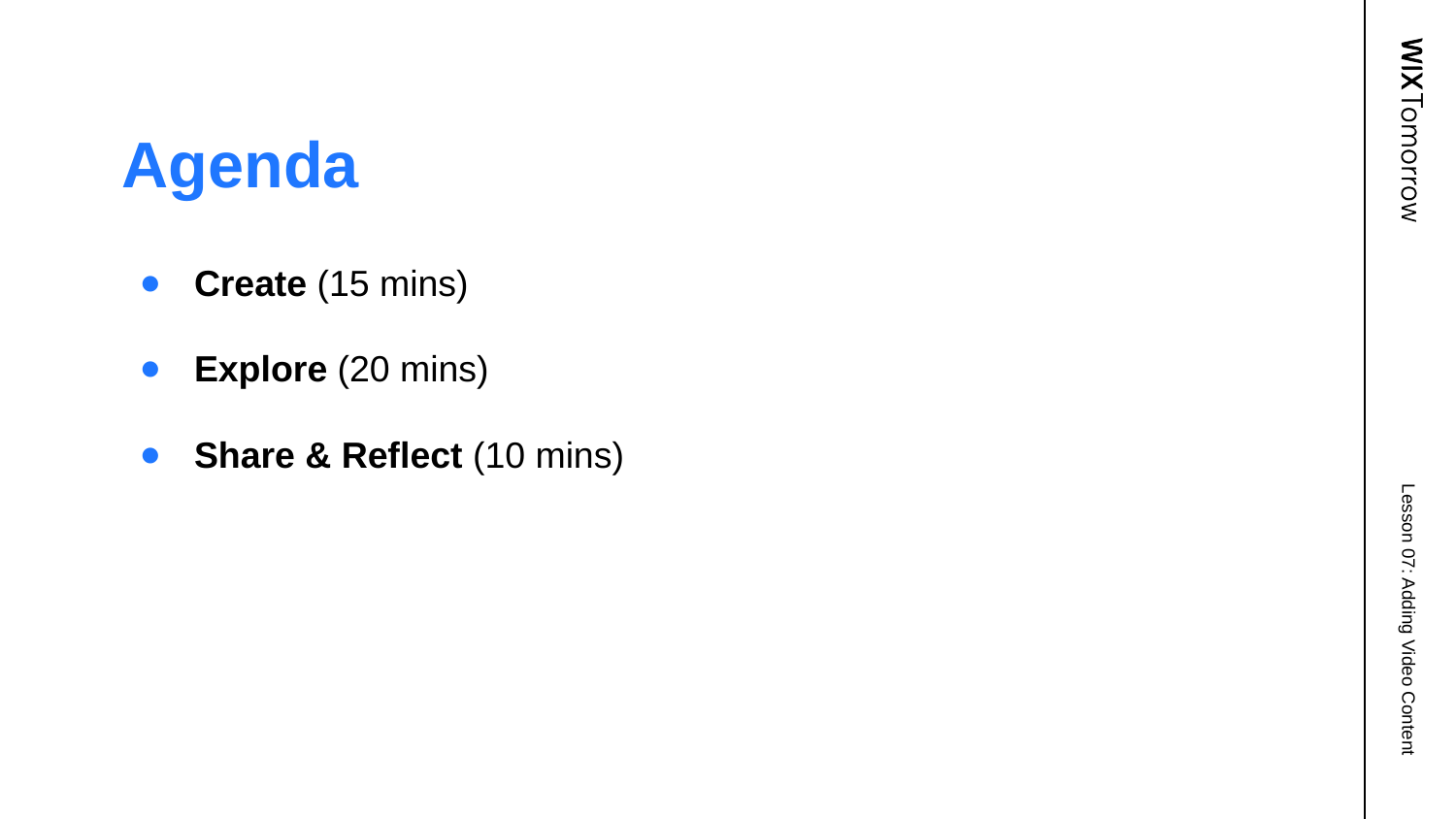

# Agenda
Create (15 mins)
Explore (20 mins)
Share & Reflect (10 mins)